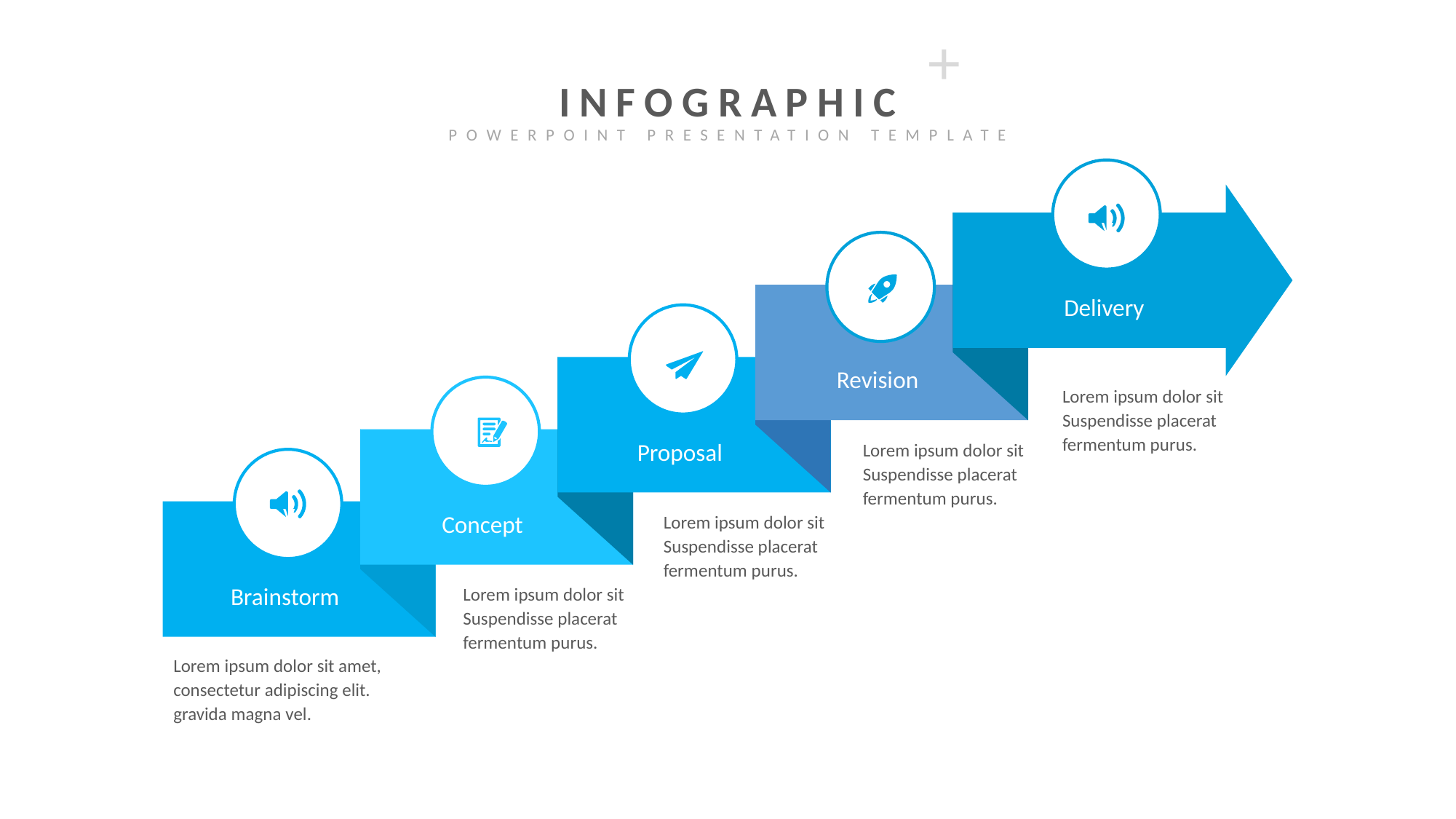

+
INFOGRAPHIC
POWERPOINT PRESENTATION TEMPLATE

v

Delivery

Revision

Lorem ipsum dolor sit Suspendisse placerat fermentum purus.

Lorem ipsum dolor sit Suspendisse placerat fermentum purus.
Proposal

v

Lorem ipsum dolor sit Suspendisse placerat fermentum purus.
Concept
Lorem ipsum dolor sit Suspendisse placerat fermentum purus.
Brainstorm
Lorem ipsum dolor sit amet, consectetur adipiscing elit. gravida magna vel.